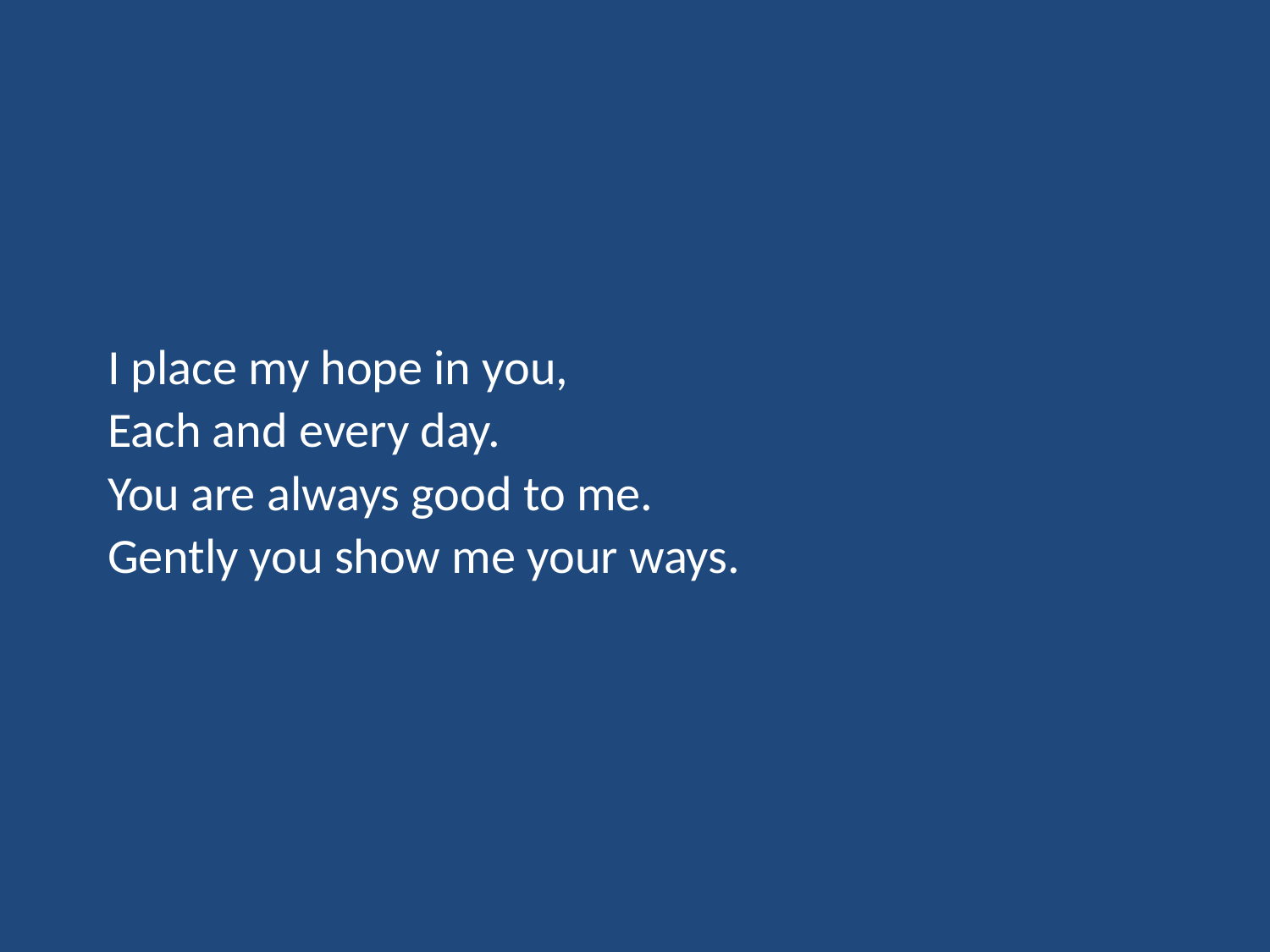

I place my hope in you,
Each and every day.
You are always good to me.
Gently you show me your ways.